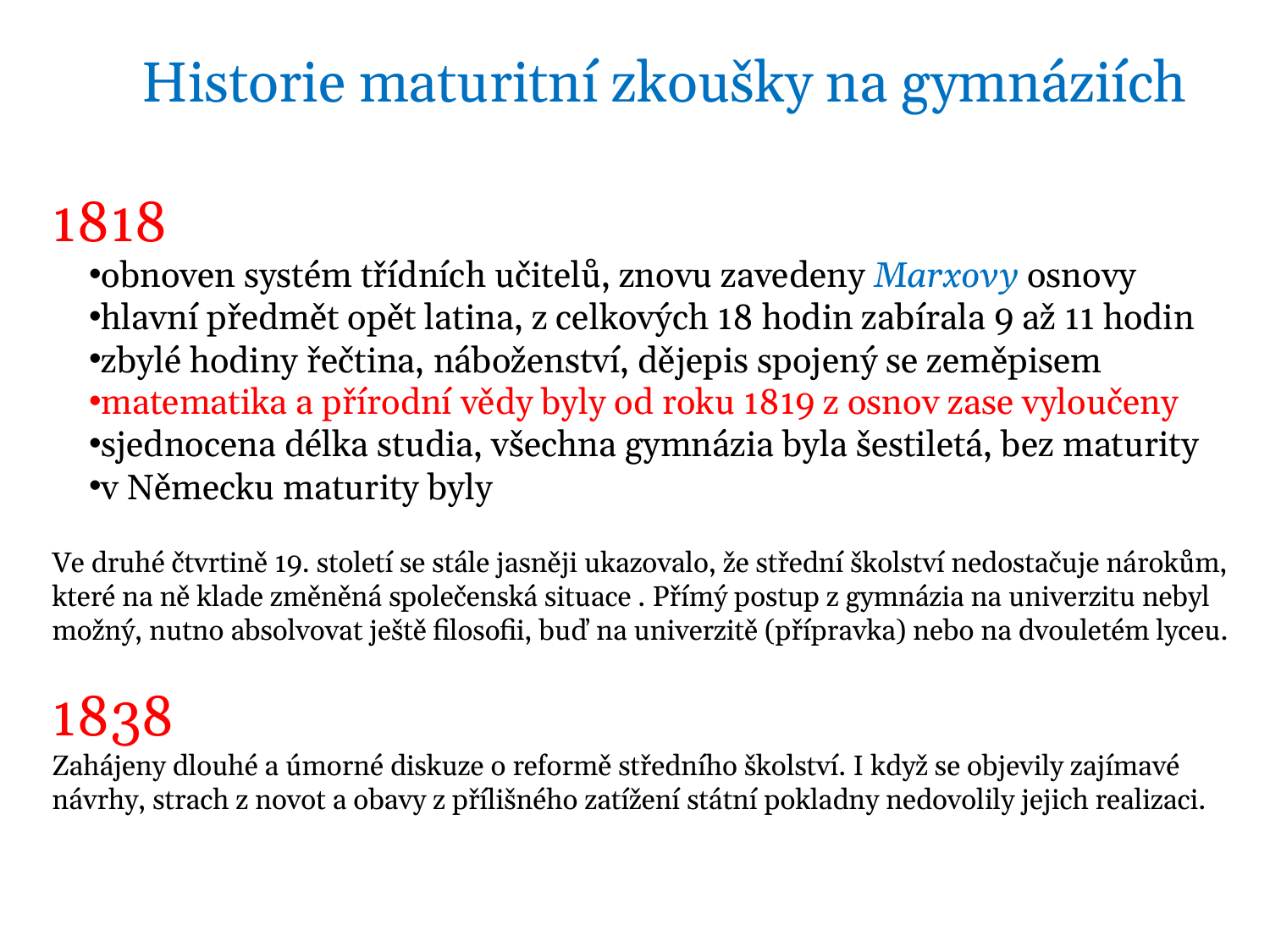

Historie maturitní zkoušky na gymnáziích
1818
obnoven systém třídních učitelů, znovu zavedeny Marxovy osnovy
hlavní předmět opět latina, z celkových 18 hodin zabírala 9 až 11 hodin
zbylé hodiny řečtina, náboženství, dějepis spojený se zeměpisem
matematika a přírodní vědy byly od roku 1819 z osnov zase vyloučeny
sjednocena délka studia, všechna gymnázia byla šestiletá, bez maturity
v Německu maturity byly

Ve druhé čtvrtině 19. století se stále jasněji ukazovalo, že střední školství nedostačuje nárokům, které na ně klade změněná společenská situace . Přímý postup z gymnázia na univerzitu nebyl možný, nutno absolvovat ještě filosofii, buď na univerzitě (přípravka) nebo na dvouletém lyceu.

1838
Zahájeny dlouhé a úmorné diskuze o reformě středního školství. I když se objevily zajímavé návrhy, strach z novot a obavy z přílišného zatížení státní pokladny nedovolily jejich realizaci.